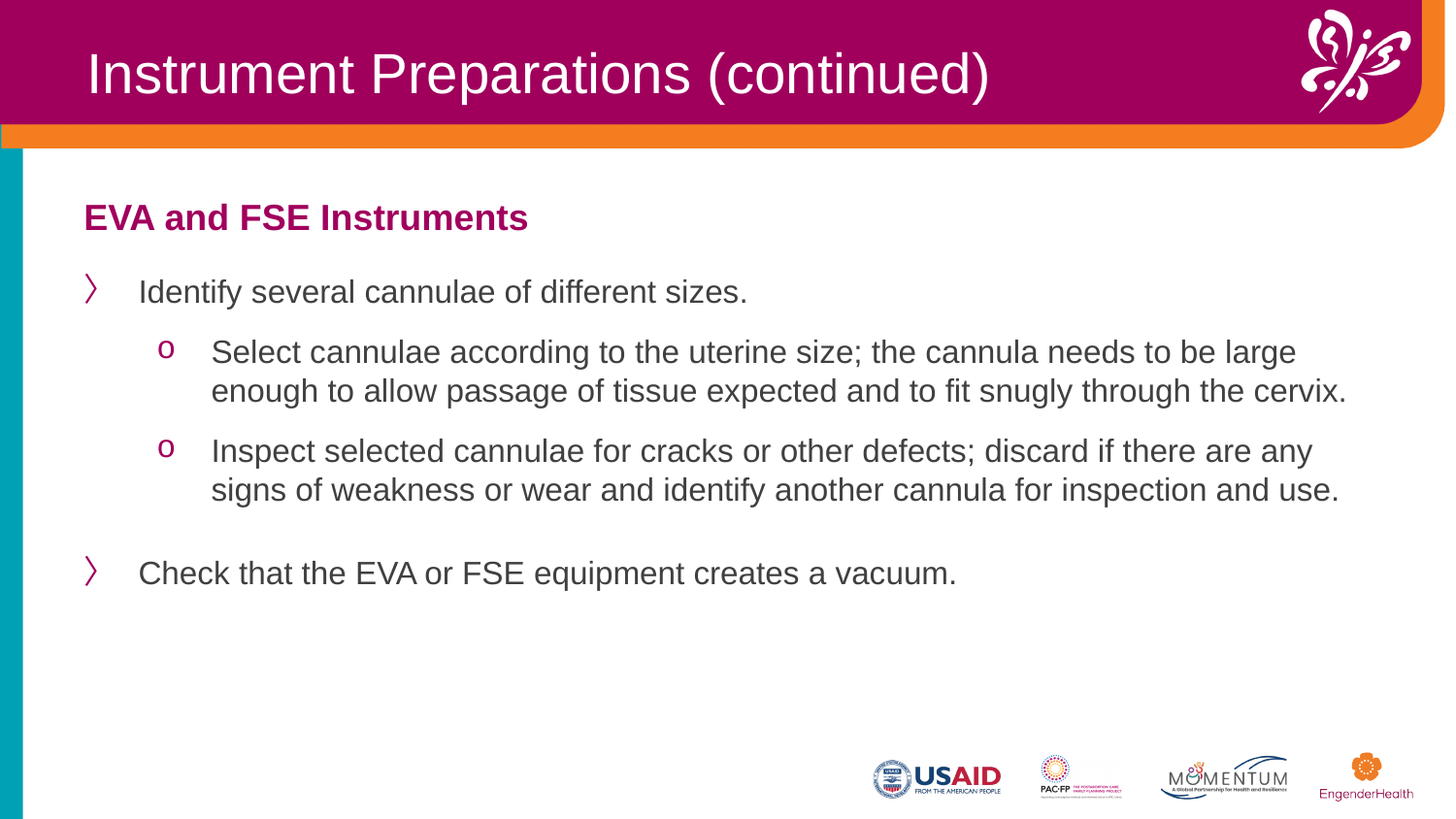

Instrument Preparations (continued)
EVA and FSE Instruments
Identify several cannulae of different sizes.
Select cannulae according to the uterine size; the cannula needs to be large enough to allow passage of tissue expected and to fit snugly through the cervix.
Inspect selected cannulae for cracks or other defects; discard if there are any signs of weakness or wear and identify another cannula for inspection and use.
Check that the EVA or FSE equipment creates a vacuum.